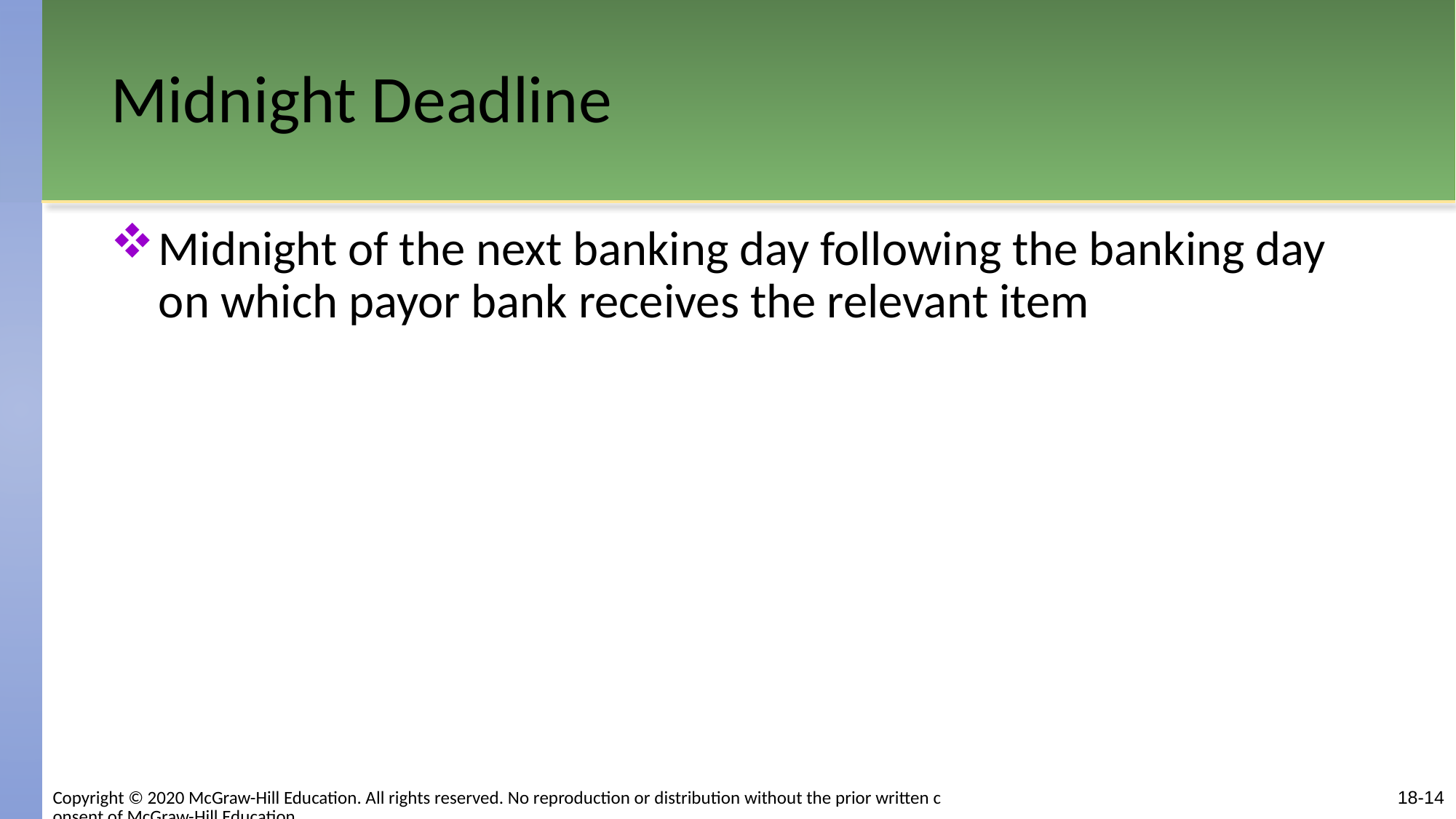

# Midnight Deadline
Midnight of the next banking day following the banking day on which payor bank receives the relevant item
Copyright © 2020 McGraw-Hill Education. All rights reserved. No reproduction or distribution without the prior written consent of McGraw-Hill Education.
18-14